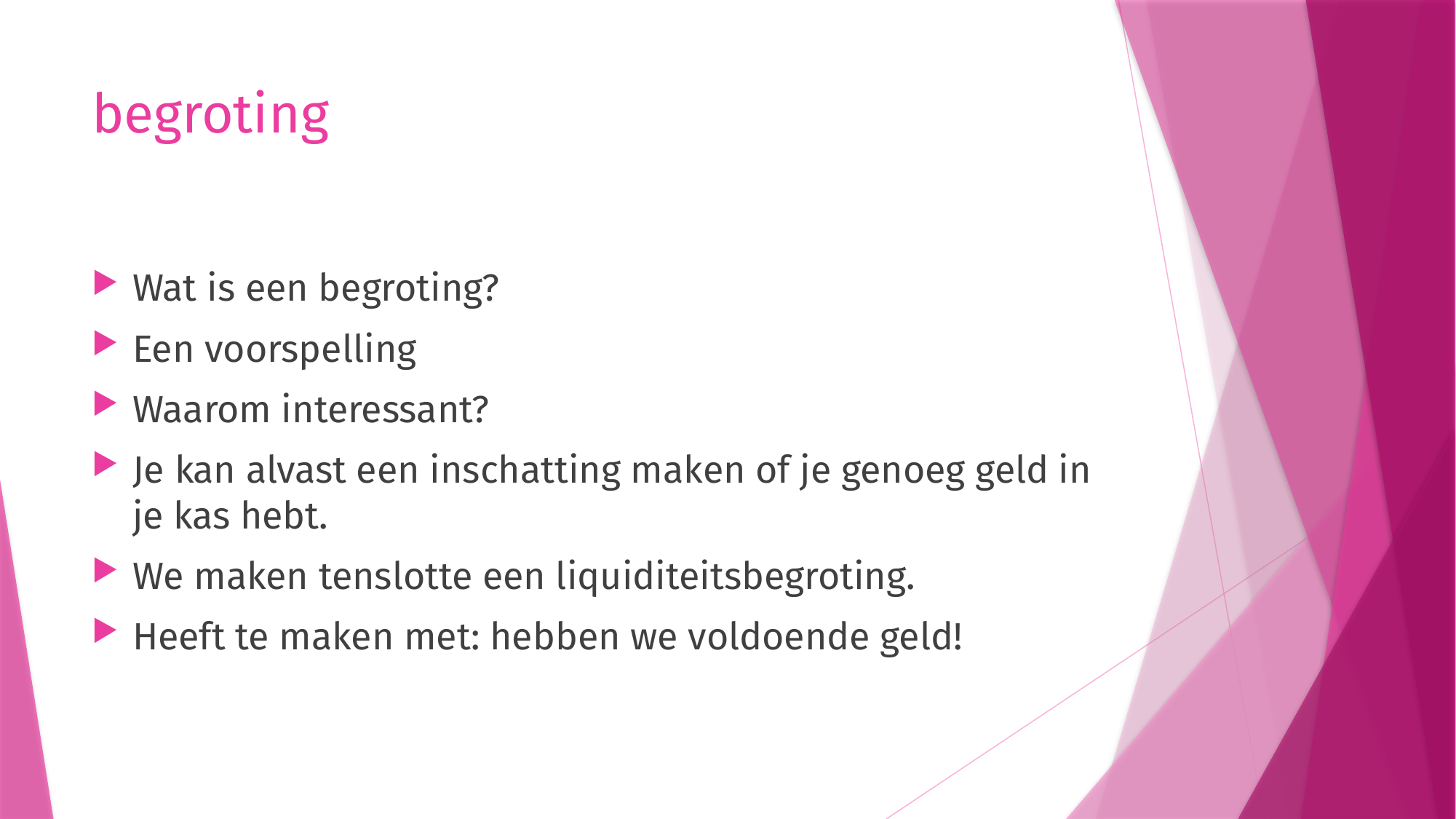

# begroting
Wat is een begroting?
Een voorspelling
Waarom interessant?
Je kan alvast een inschatting maken of je genoeg geld in je kas hebt.
We maken tenslotte een liquiditeitsbegroting.
Heeft te maken met: hebben we voldoende geld!